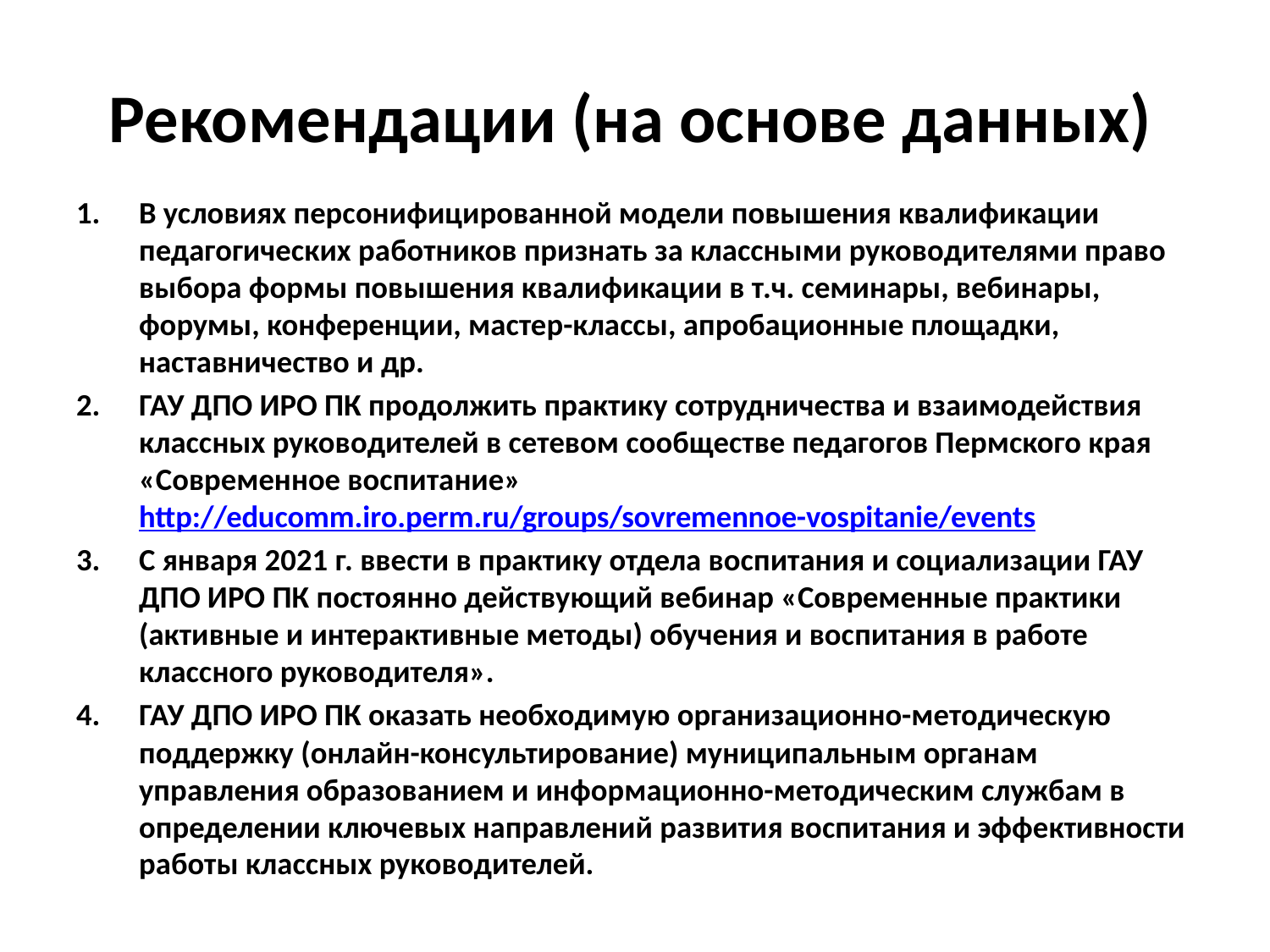

# Рекомендации (на основе данных)
В условиях персонифицированной модели повышения квалификации педагогических работников признать за классными руководителями право выбора формы повышения квалификации в т.ч. семинары, вебинары, форумы, конференции, мастер-классы, апробационные площадки, наставничество и др.
ГАУ ДПО ИРО ПК продолжить практику сотрудничества и взаимодействия классных руководителей в сетевом сообществе педагогов Пермского края «Современное воспитание» http://educomm.iro.perm.ru/groups/sovremennoe-vospitanie/events
С января 2021 г. ввести в практику отдела воспитания и социализации ГАУ ДПО ИРО ПК постоянно действующий вебинар «Современные практики (активные и интерактивные методы) обучения и воспитания в работе классного руководителя».
ГАУ ДПО ИРО ПК оказать необходимую организационно-методическую поддержку (онлайн-консультирование) муниципальным органам управления образованием и информационно-методическим службам в определении ключевых направлений развития воспитания и эффективности работы классных руководителей.